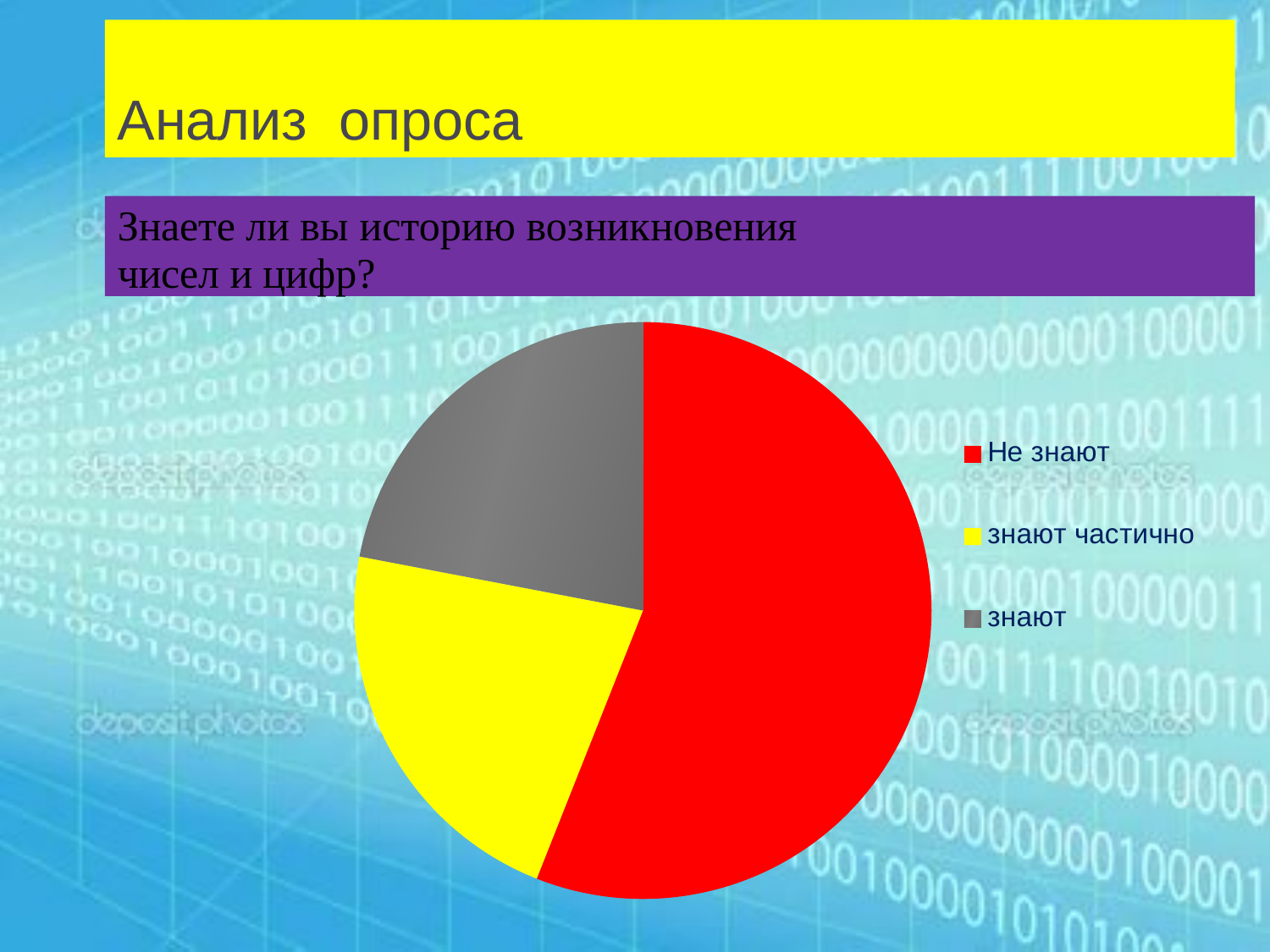

# Анализ  опроса

### Chart

| Category |
|---|

### Chart

| Category | Столбец1 |
|---|---|
| Не знают | 56.0 |
| знают частично | 22.0 |
| знают | 22.0 |